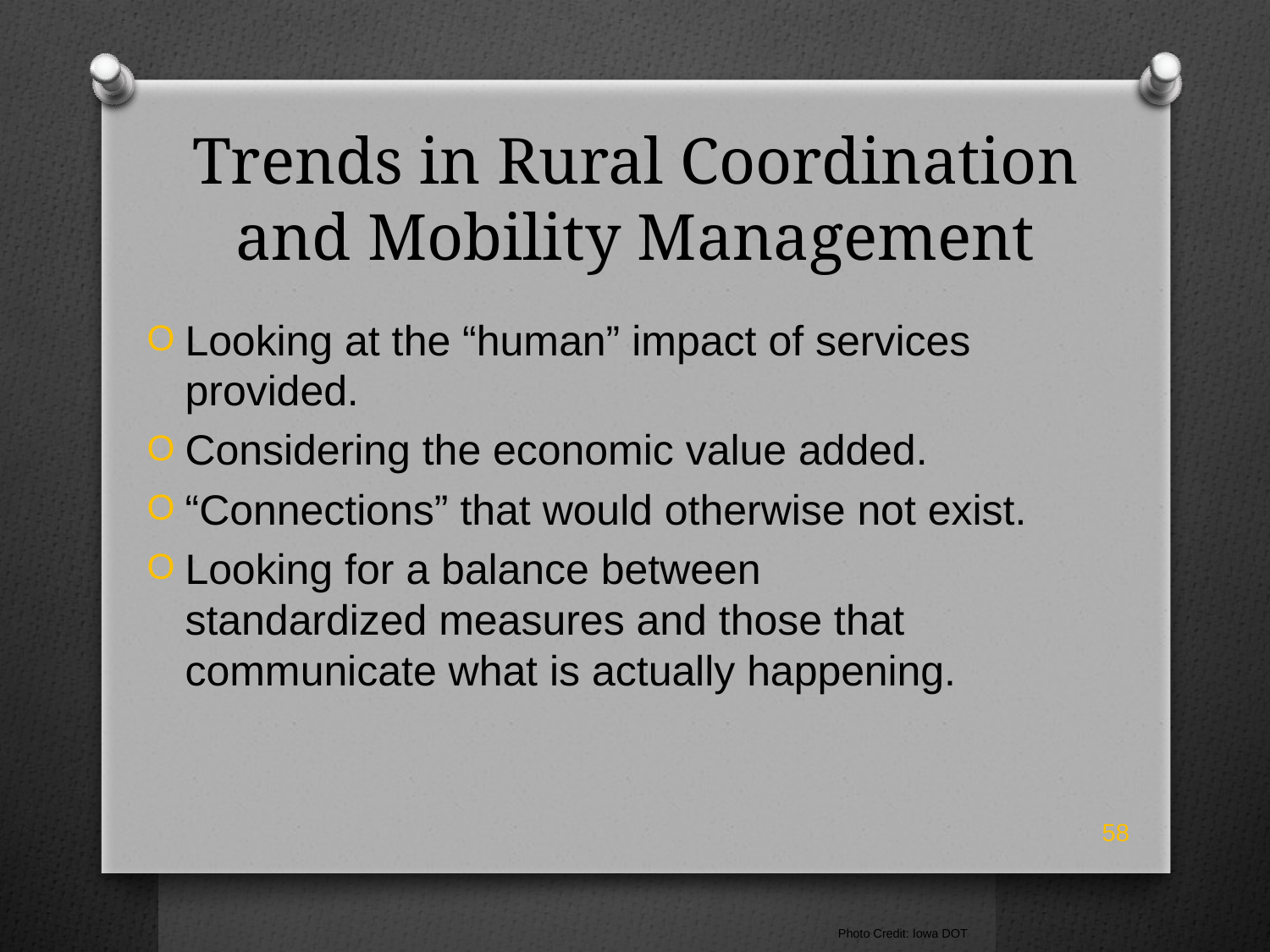

# Trends in Rural Coordination and Mobility Management
Looking at the “human” impact of services provided.
Considering the economic value added.
“Connections” that would otherwise not exist.
Looking for a balance between
standardized measures and those that communicate what is actually happening.
58
Photo Credit: Iowa DOT